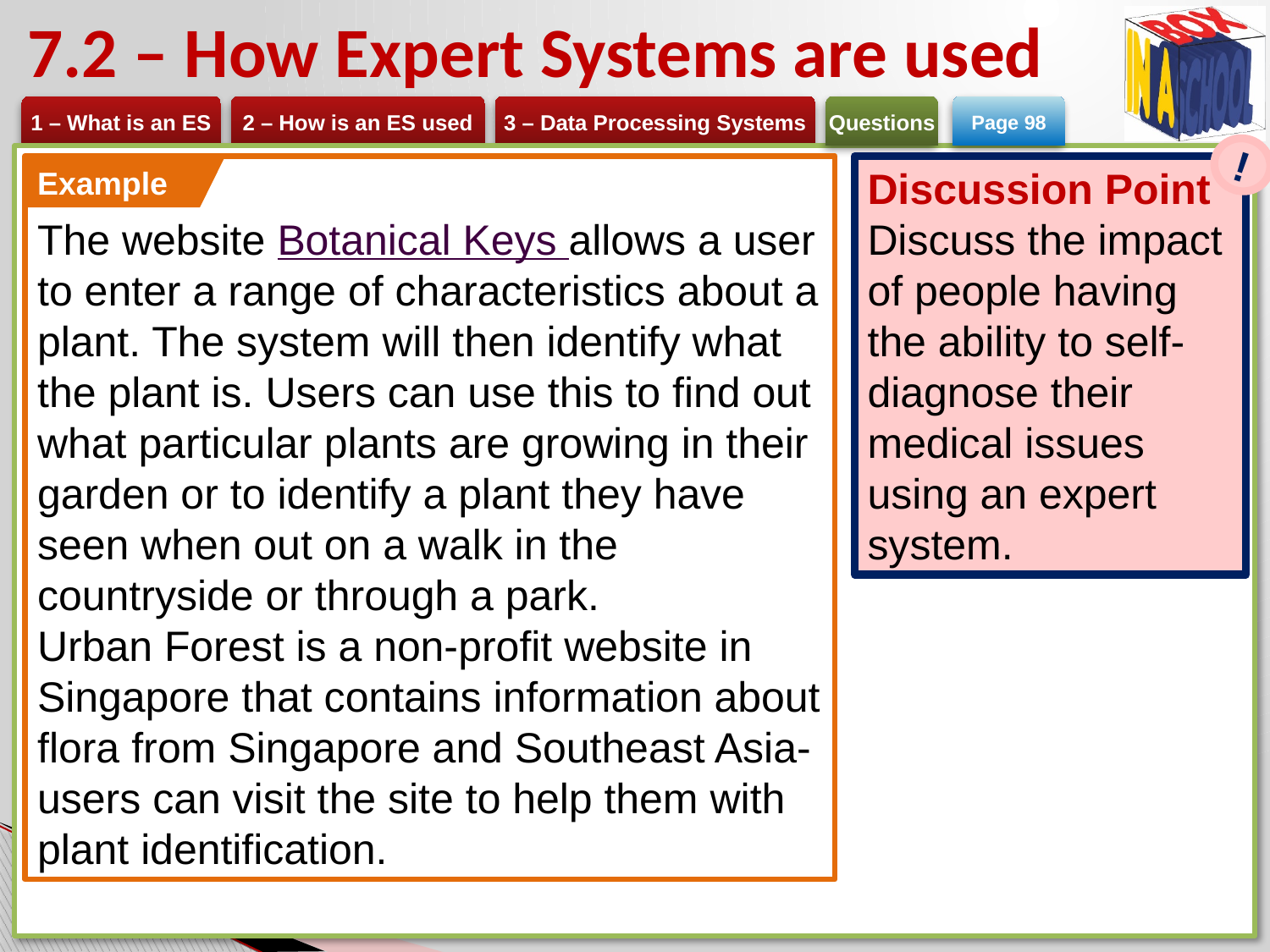

# 7.2 – How Expert Systems are used
Page 98
!

The website Botanical Keys allows a user to enter a range of characteristics about a plant. The system will then identify what the plant is. Users can use this to find out what particular plants are growing in their garden or to identify a plant they have seen when out on a walk in the countryside or through a park.
Urban Forest is a non-profit website in Singapore that contains information about flora from Singapore and Southeast Asia-users can visit the site to help them with plant identification.
Discussion Point
Discuss the impact of people having the ability to self- diagnose their medical issues using an expert system.
Example